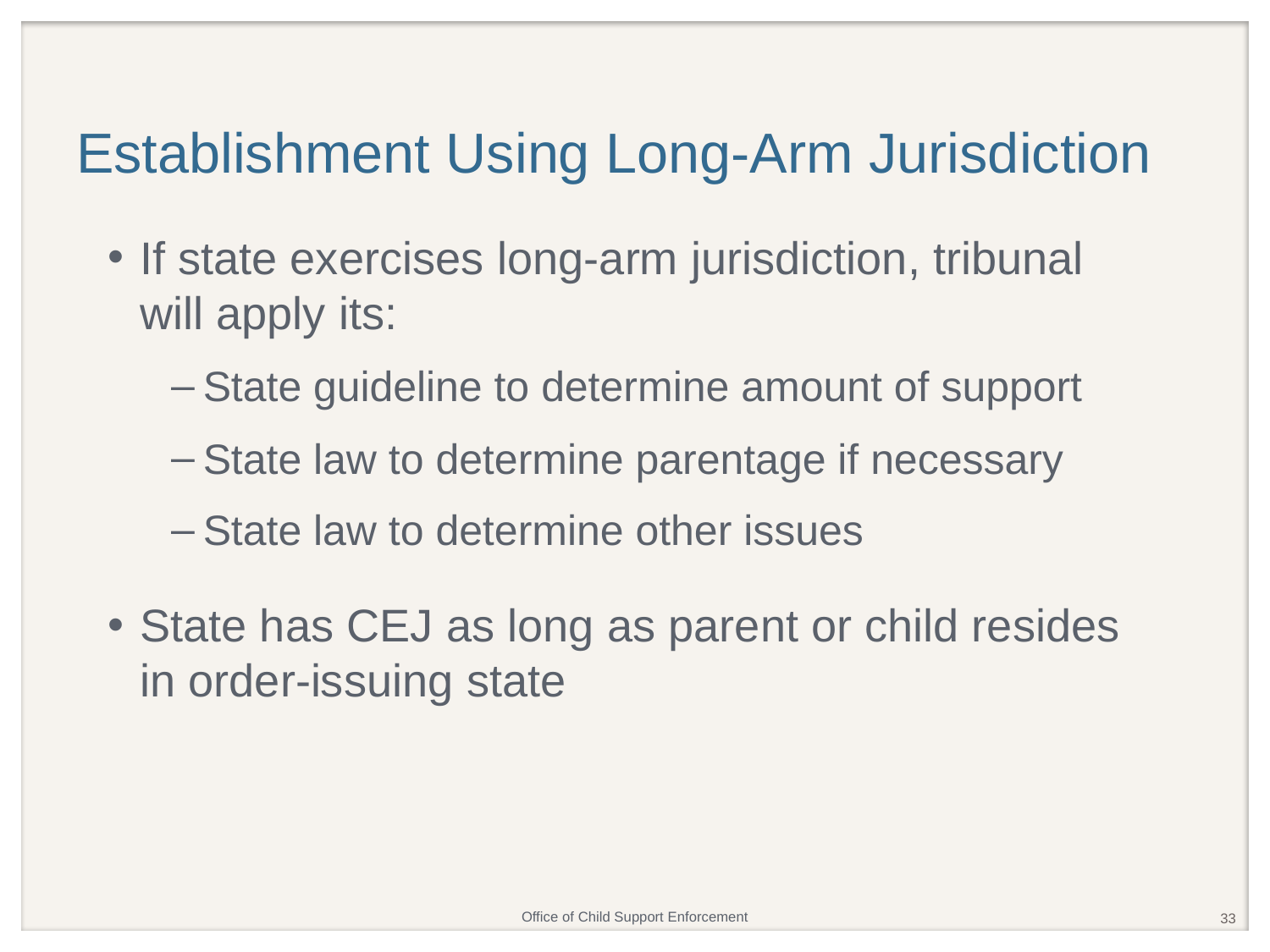

# Establishment Using Long-Arm Jurisdiction
If state exercises long-arm jurisdiction, tribunal will apply its:
State guideline to determine amount of support
State law to determine parentage if necessary
State law to determine other issues
State has CEJ as long as parent or child resides in order-issuing state

33